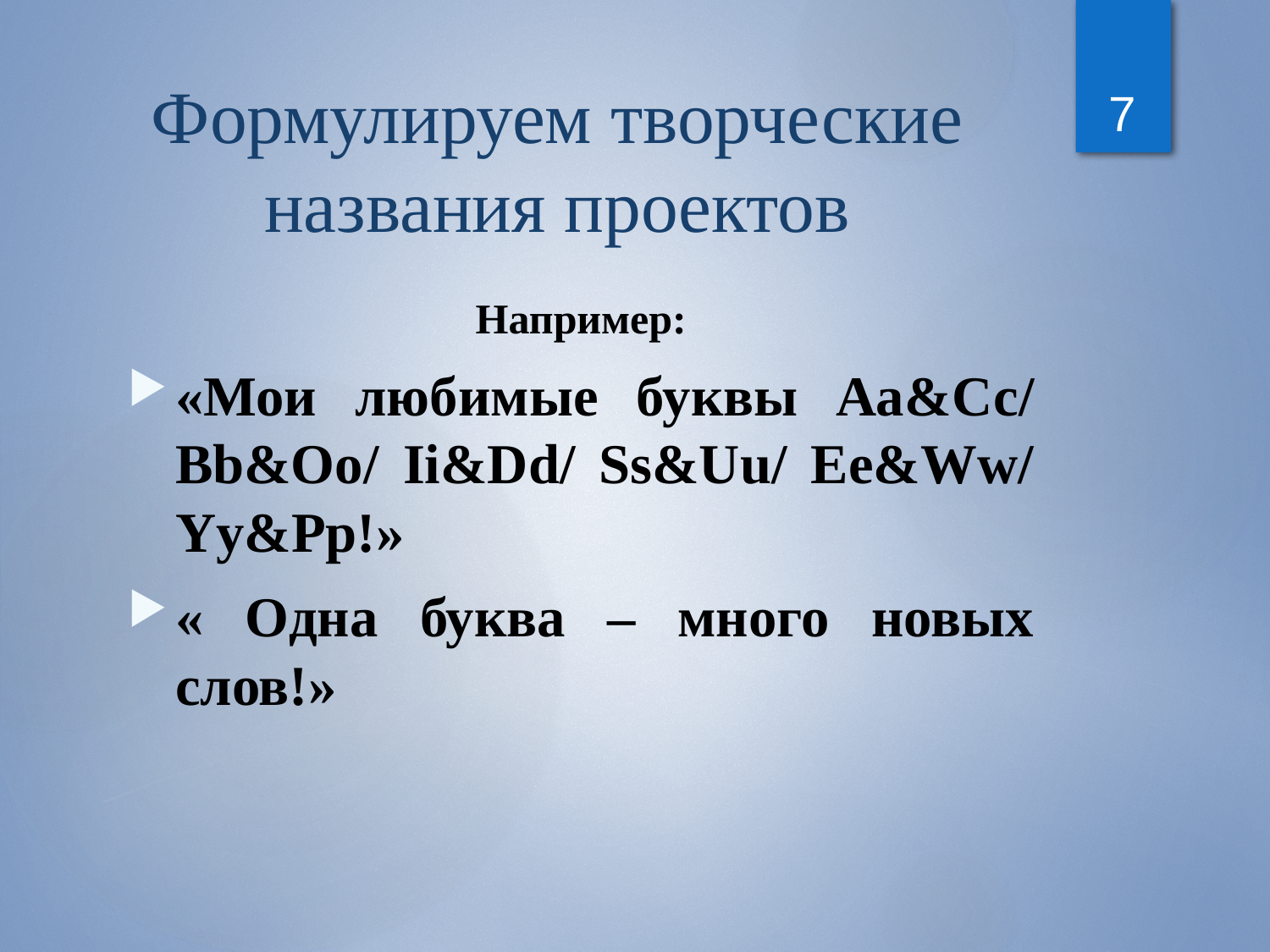

7
# Формулируем творческие названия проектов
Например:
«Мои любимые буквы Аа&Сс/ Bb&Oo/ Ii&Dd/ Ss&Uu/ Ee&Ww/ Yy&Pp!»
« Одна буква – много новых слов!»